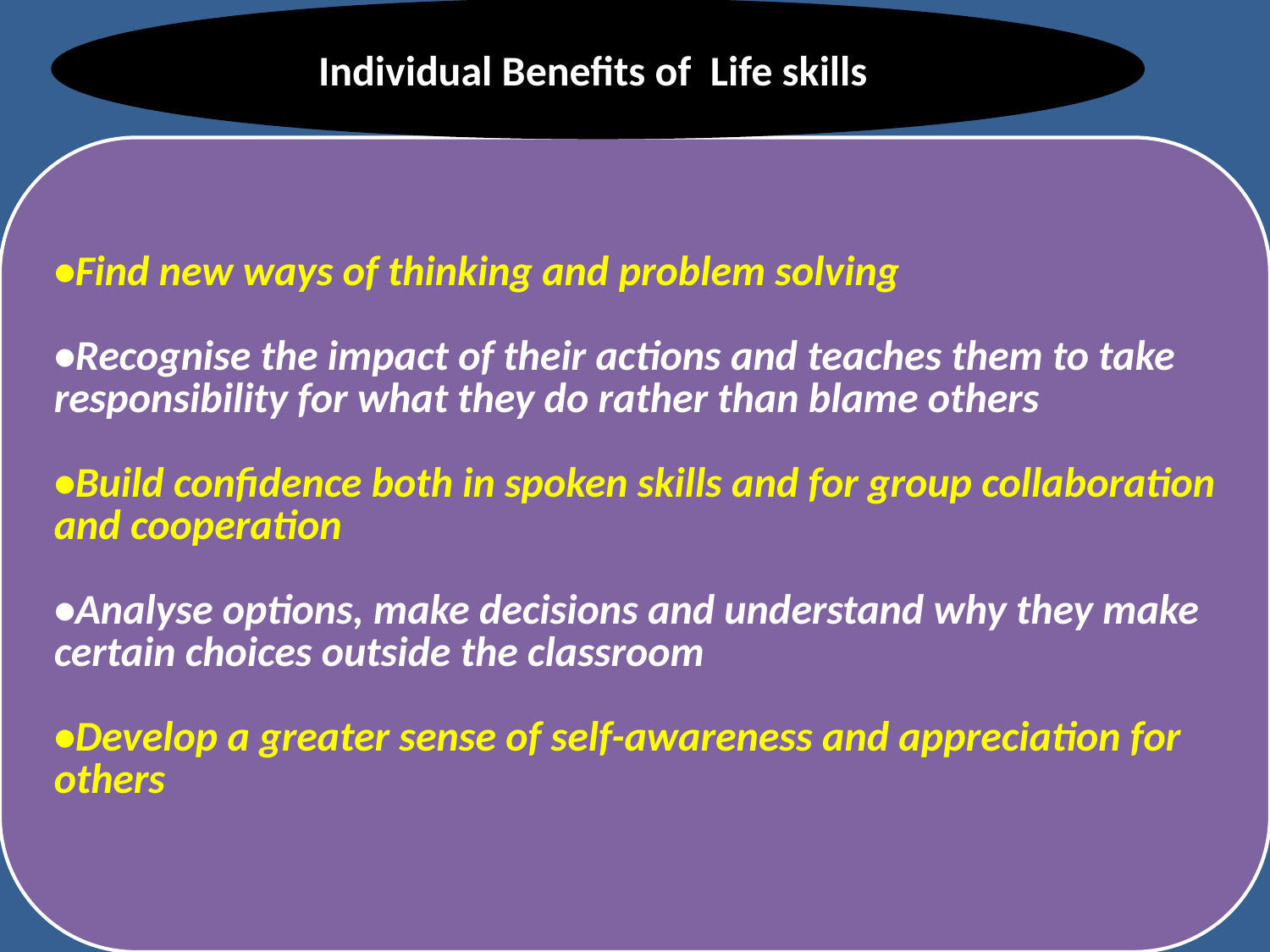

Individual Benefits of  Life skills
#
•Find new ways of thinking and problem solving
•Recognise the impact of their actions and teaches them to take responsibility for what they do rather than blame others
•Build confidence both in spoken skills and for group collaboration and cooperation
•Analyse options, make decisions and understand why they make certain choices outside the classroom
•Develop a greater sense of self-awareness and appreciation for others
21